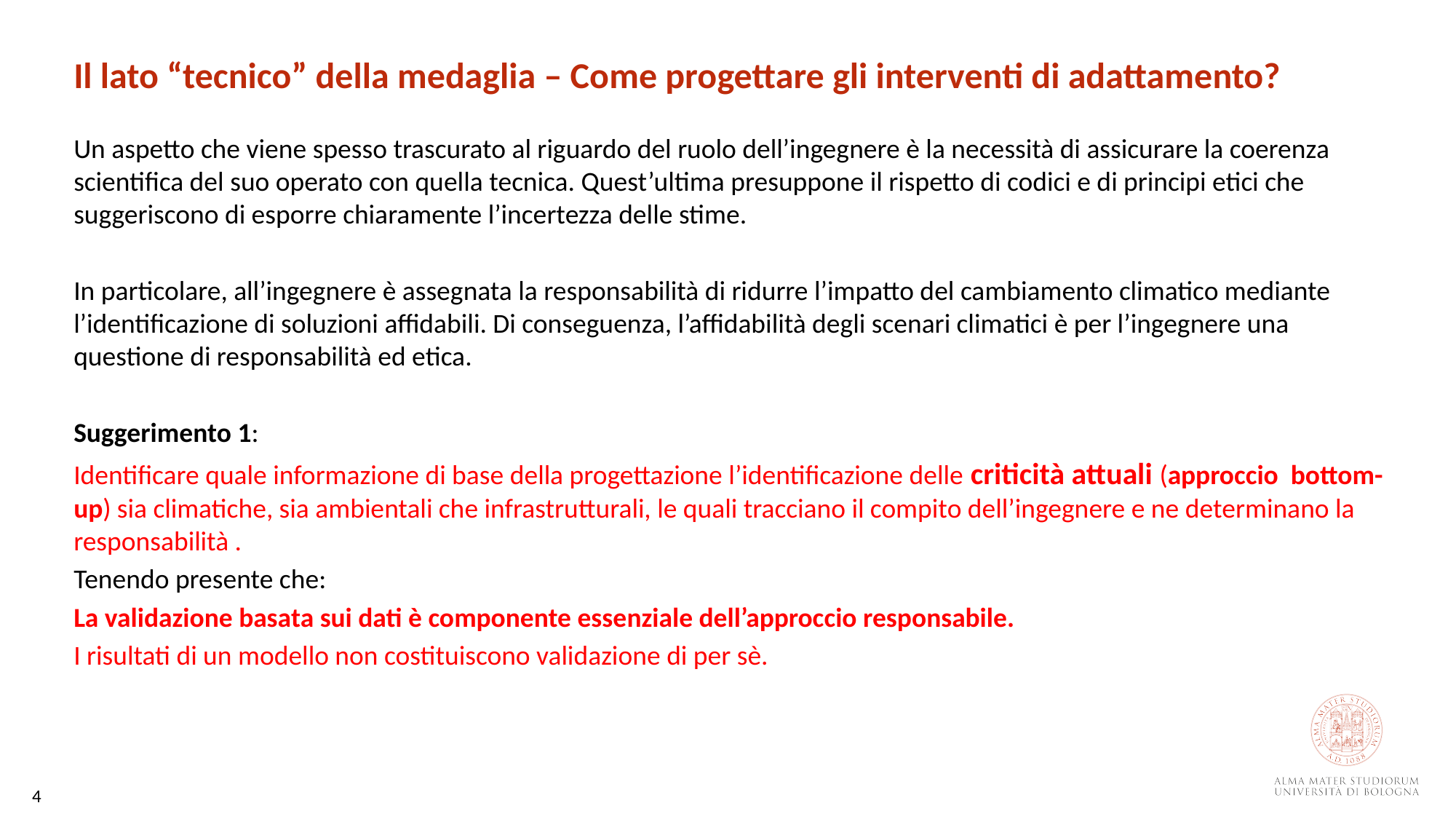

Il lato “tecnico” della medaglia – Come progettare gli interventi di adattamento?
Un aspetto che viene spesso trascurato al riguardo del ruolo dell’ingegnere è la necessità di assicurare la coerenza scientifica del suo operato con quella tecnica. Quest’ultima presuppone il rispetto di codici e di principi etici che suggeriscono di esporre chiaramente l’incertezza delle stime.

In particolare, all’ingegnere è assegnata la responsabilità di ridurre l’impatto del cambiamento climatico mediante l’identificazione di soluzioni affidabili. Di conseguenza, l’affidabilità degli scenari climatici è per l’ingegnere una questione di responsabilità ed etica.

Suggerimento 1:
Identificare quale informazione di base della progettazione l’identificazione delle criticità attuali (approccio  bottom-up) sia climatiche, sia ambientali che infrastrutturali, le quali tracciano il compito dell’ingegnere e ne determinano la responsabilità .
Tenendo presente che:
La validazione basata sui dati è componente essenziale dell’approccio responsabile.
I risultati di un modello non costituiscono validazione di per sè.